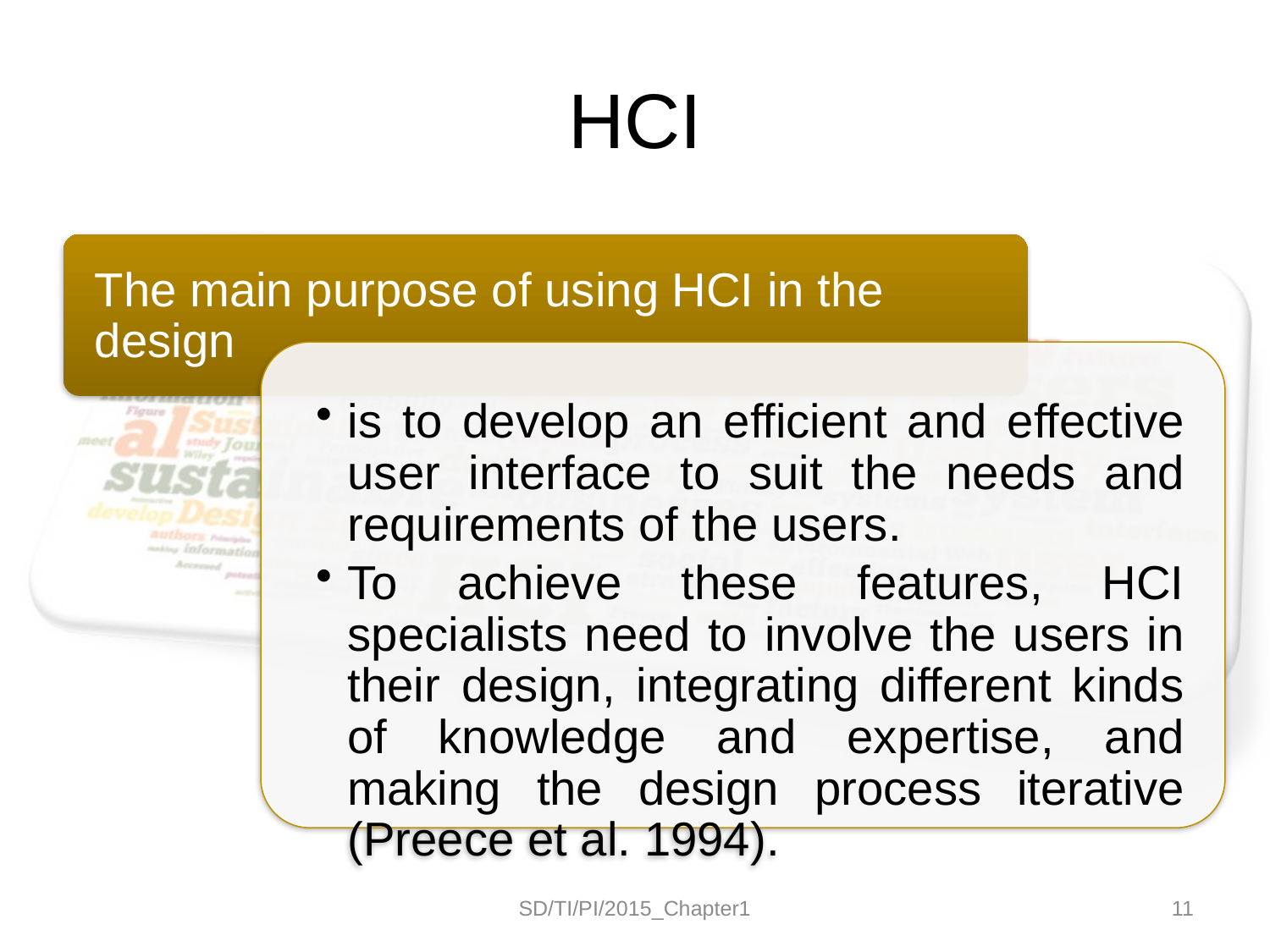

# HCI
The main purpose of using HCI in the design
is to develop an efficient and effective user interface to suit the needs and requirements of the users.
To achieve these features, HCI specialists need to involve the users in their design, integrating different kinds of knowledge and expertise, and making the design process iterative (Preece et al. 1994).
SD/TI/PI/2015_Chapter1
11